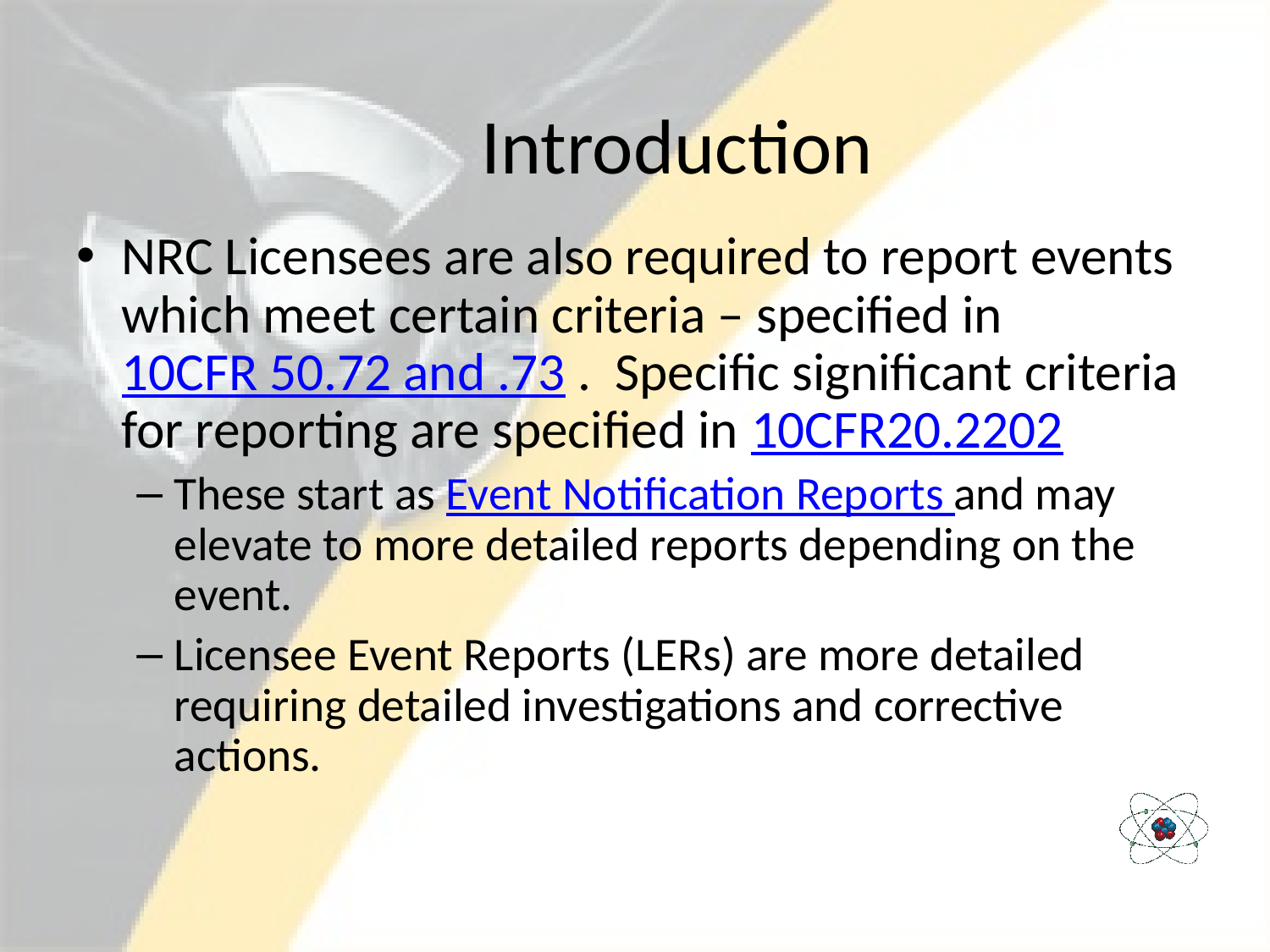

# Introduction
NRC Licensees are also required to report events which meet certain criteria – specified in 10CFR 50.72 and .73 .  Specific significant criteria for reporting are specified in 10CFR20.2202
These start as Event Notification Reports and may elevate to more detailed reports depending on the event.
Licensee Event Reports (LERs) are more detailed requiring detailed investigations and corrective actions.